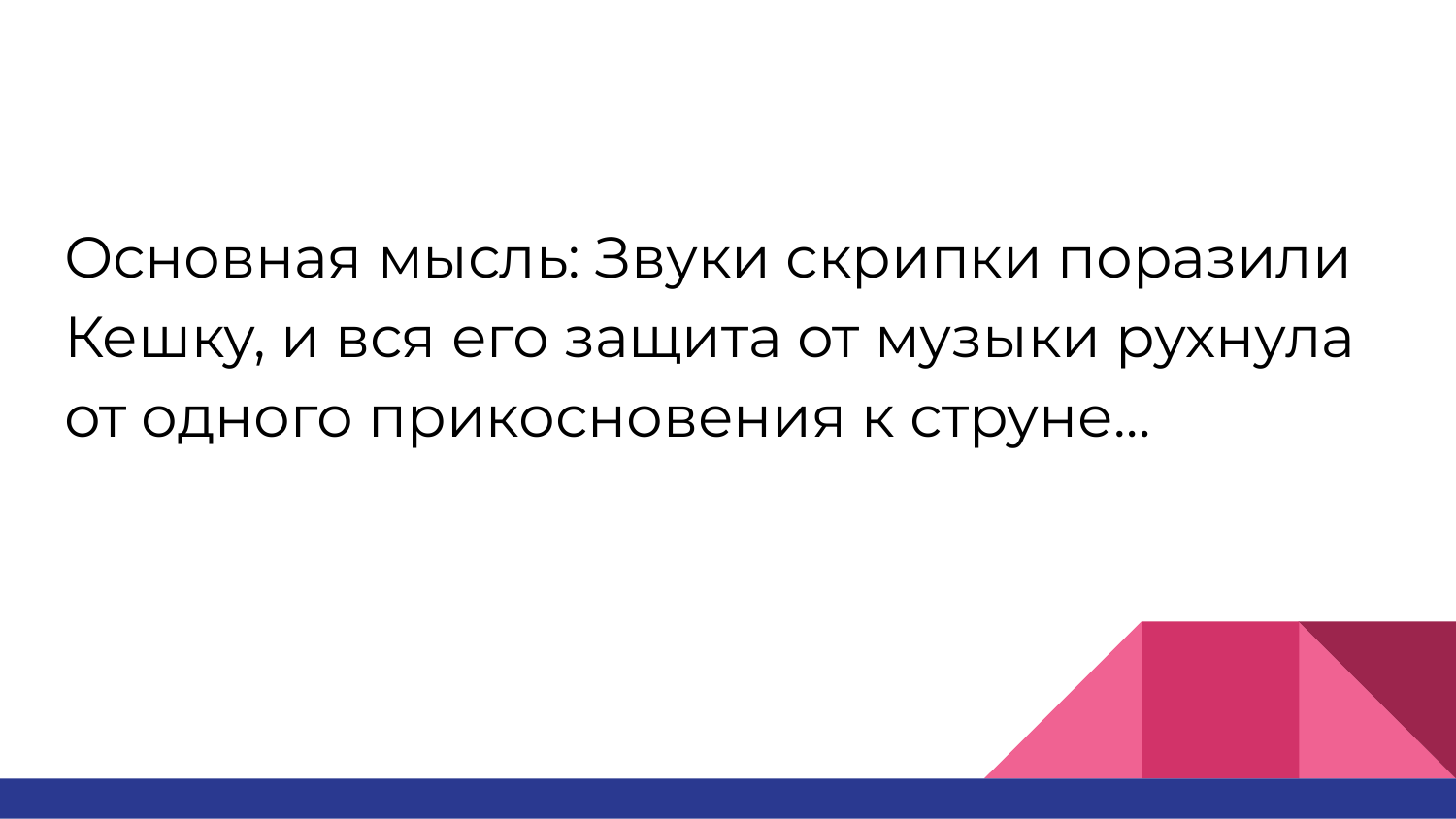

#
Основная мысль: Звуки скрипки поразили Кешку, и вся его защита от музыки рухнула от одного прикосновения к струне…